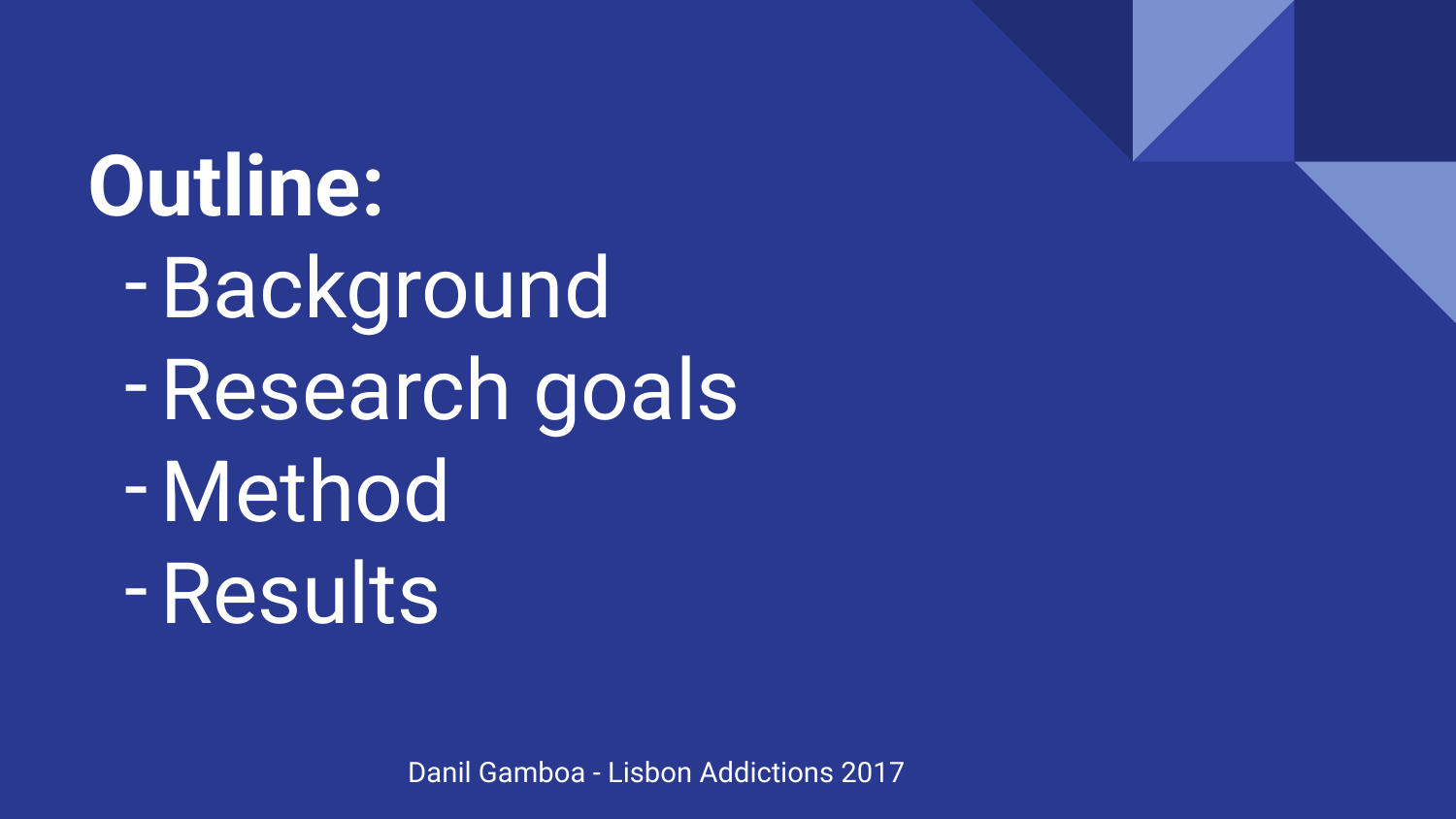

# Outline:
Background
Research goals
Method
Results
Danil Gamboa - Lisbon Addictions 2017